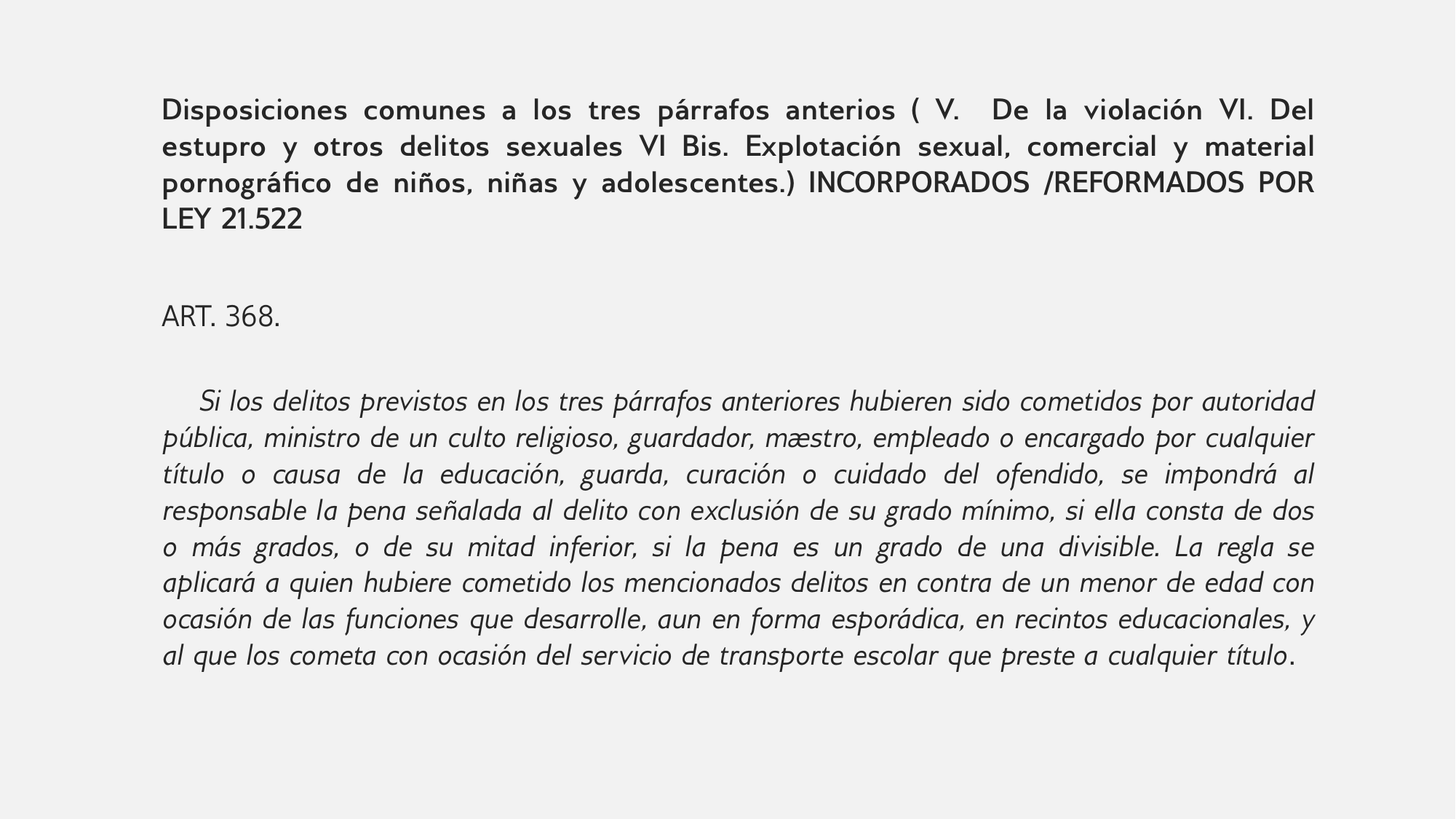

Disposiciones comunes a los tres párrafos anterios ( V.  De la violación VI. Del estupro y otros delitos sexuales VI Bis. Explotación sexual, comercial y material pornográfico de niños, niñas y adolescentes.) INCORPORADOS /REFORMADOS POR LEY 21.522

ART. 368.
    Si los delitos previstos en los tres párrafos anteriores hubieren sido cometidos por autoridad pública, ministro de un culto religioso, guardador, maestro, empleado o encargado por cualquier título o causa de la educación, guarda, curación o cuidado del ofendido, se impondrá al responsable la pena señalada al delito con exclusión de su grado mínimo, si ella consta de dos o más grados, o de su mitad inferior, si la pena es un grado de una divisible. La regla se aplicará a quien hubiere cometido los mencionados delitos en contra de un menor de edad con ocasión de las funciones que desarrolle, aun en forma esporádica, en recintos educacionales, y al que los cometa con ocasión del servicio de transporte escolar que preste a cualquier título.